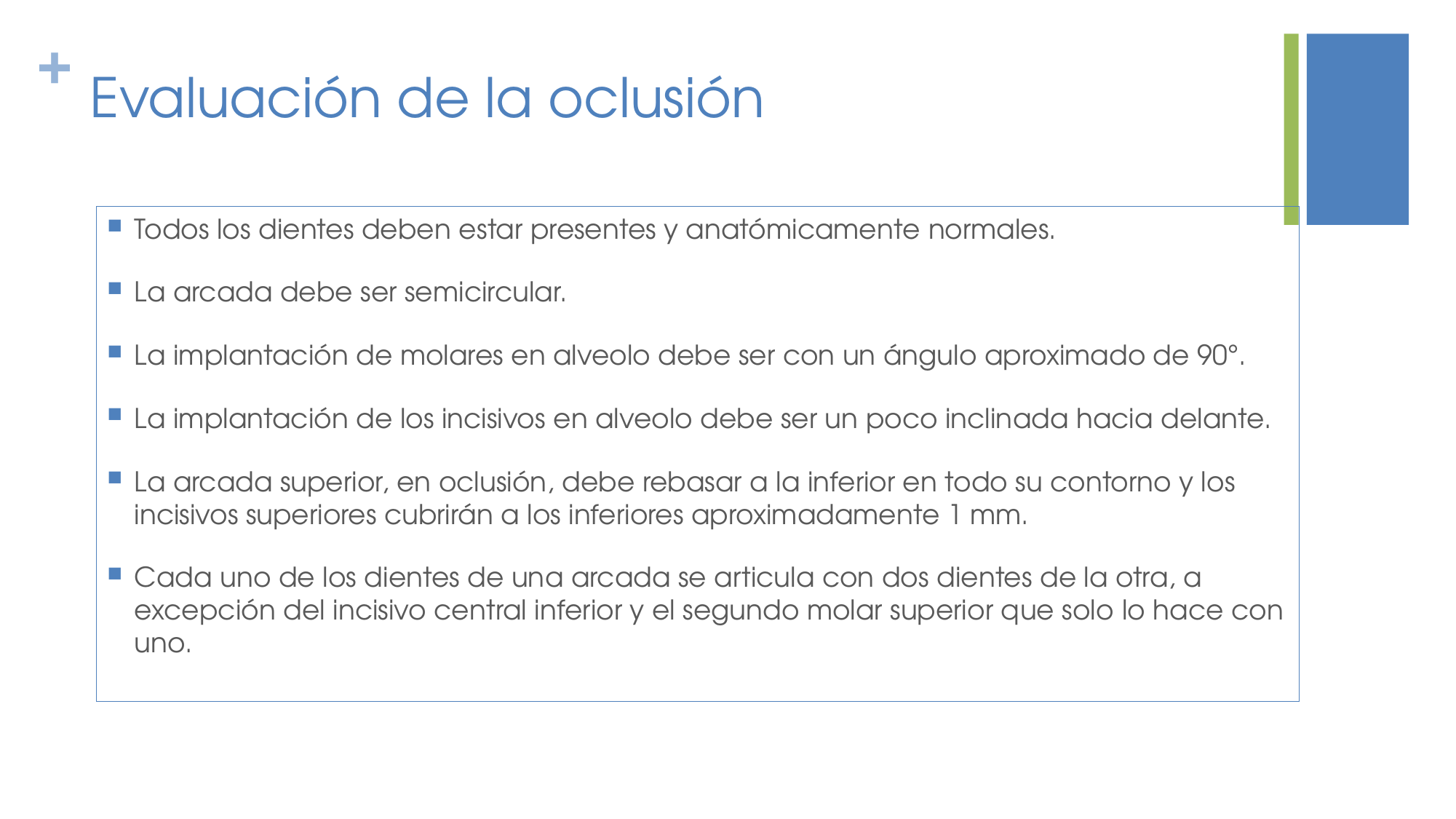

# Evaluación de la oclusión
Todos los dientes deben estar presentes y anatómicamente normales.
La arcada debe ser semicircular.
La implantación de molares en alveolo debe ser con un ángulo aproximado de 90°.
La implantación de los incisivos en alveolo debe ser un poco inclinada hacia delante.
La arcada superior, en oclusión, debe rebasar a la inferior en todo su contorno y los incisivos superiores cubrirán a los inferiores aproximadamente 1 mm.
Cada uno de los dientes de una arcada se articula con dos dientes de la otra, a excepción del incisivo central inferior y el segundo molar superior que solo lo hace con uno.